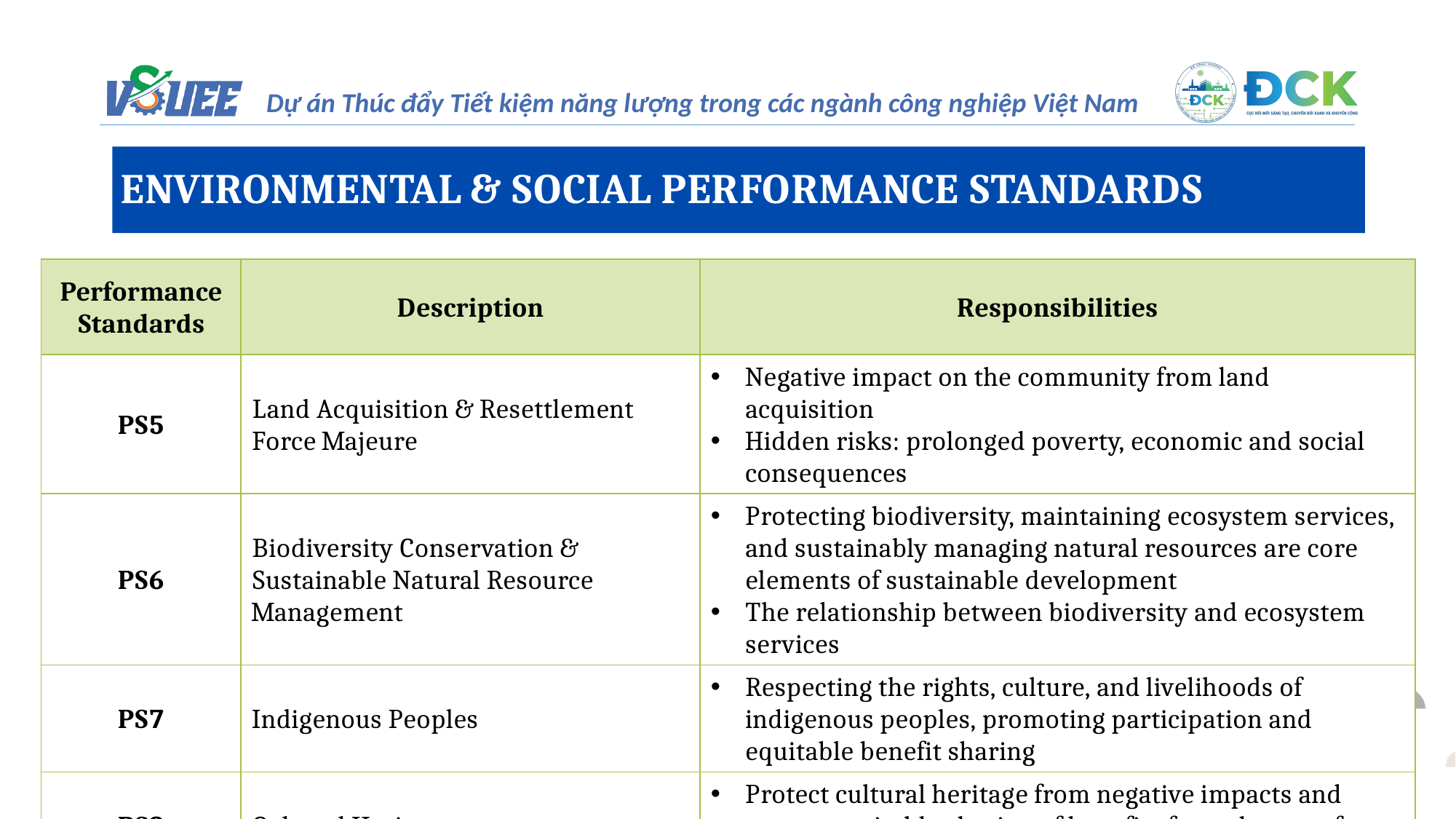

ENVIRONMENTAL & SOCIAL PERFORMANCE STANDARDS
| Performance Standards | Description | Responsibilities |
| --- | --- | --- |
| PS5 | Land Acquisition & Resettlement Force Majeure | Negative impact on the community from land acquisition Hidden risks: prolonged poverty, economic and social consequences |
| PS6 | Biodiversity Conservation & Sustainable Natural Resource Management | Protecting biodiversity, maintaining ecosystem services, and sustainably managing natural resources are core elements of sustainable development The relationship between biodiversity and ecosystem services |
| PS7 | Indigenous Peoples | Respecting the rights, culture, and livelihoods of indigenous peoples, promoting participation and equitable benefit sharing |
| PS8 | Cultural Heritage | Protect cultural heritage from negative impacts and ensure equitable sharing of benefits from the use of heritage in the project. |